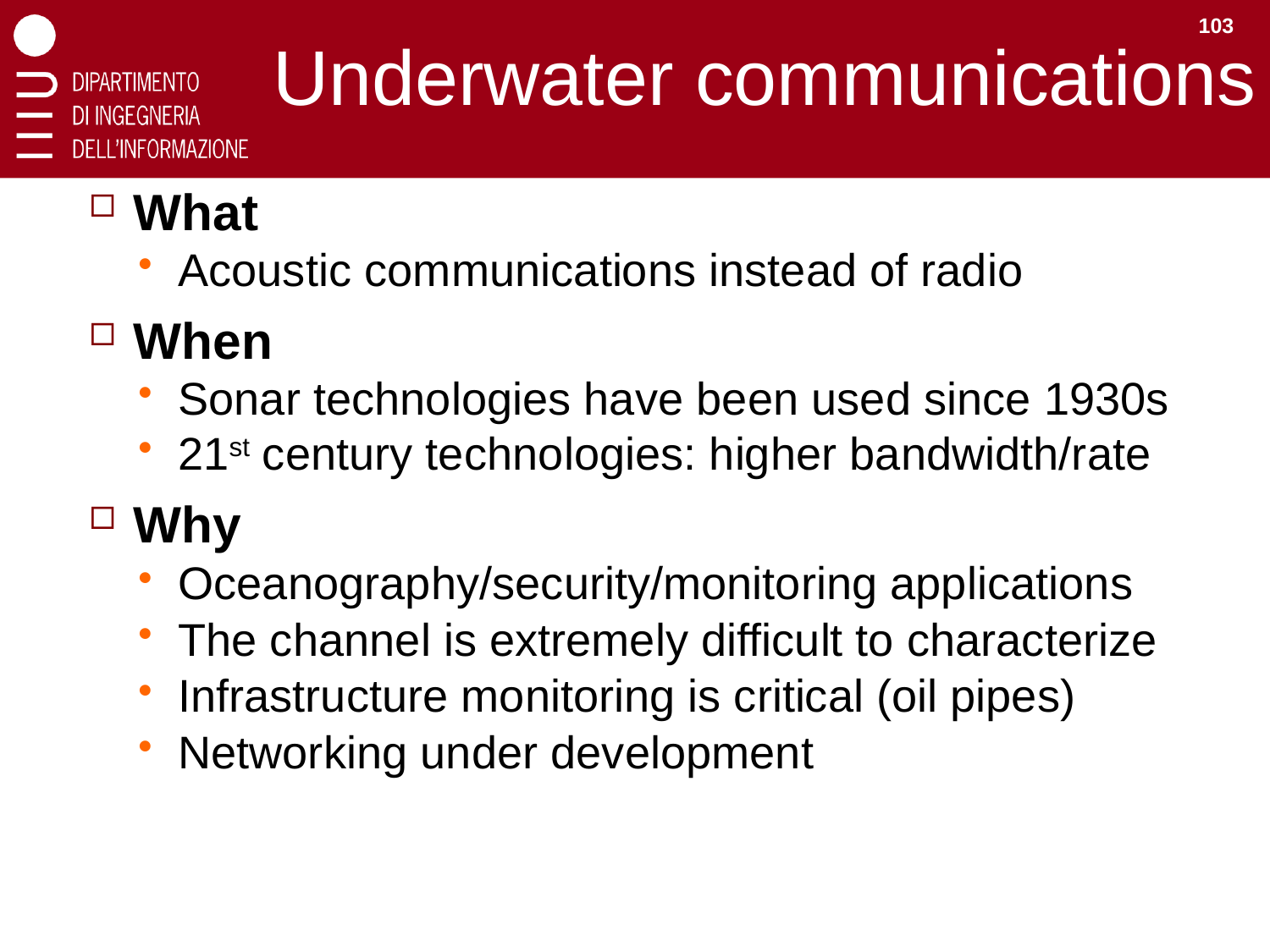

103
# Underwater communications
What
Acoustic communications instead of radio
When
Sonar technologies have been used since 1930s
21st century technologies: higher bandwidth/rate
Why
Oceanography/security/monitoring applications
The channel is extremely difficult to characterize
Infrastructure monitoring is critical (oil pipes)
Networking under development